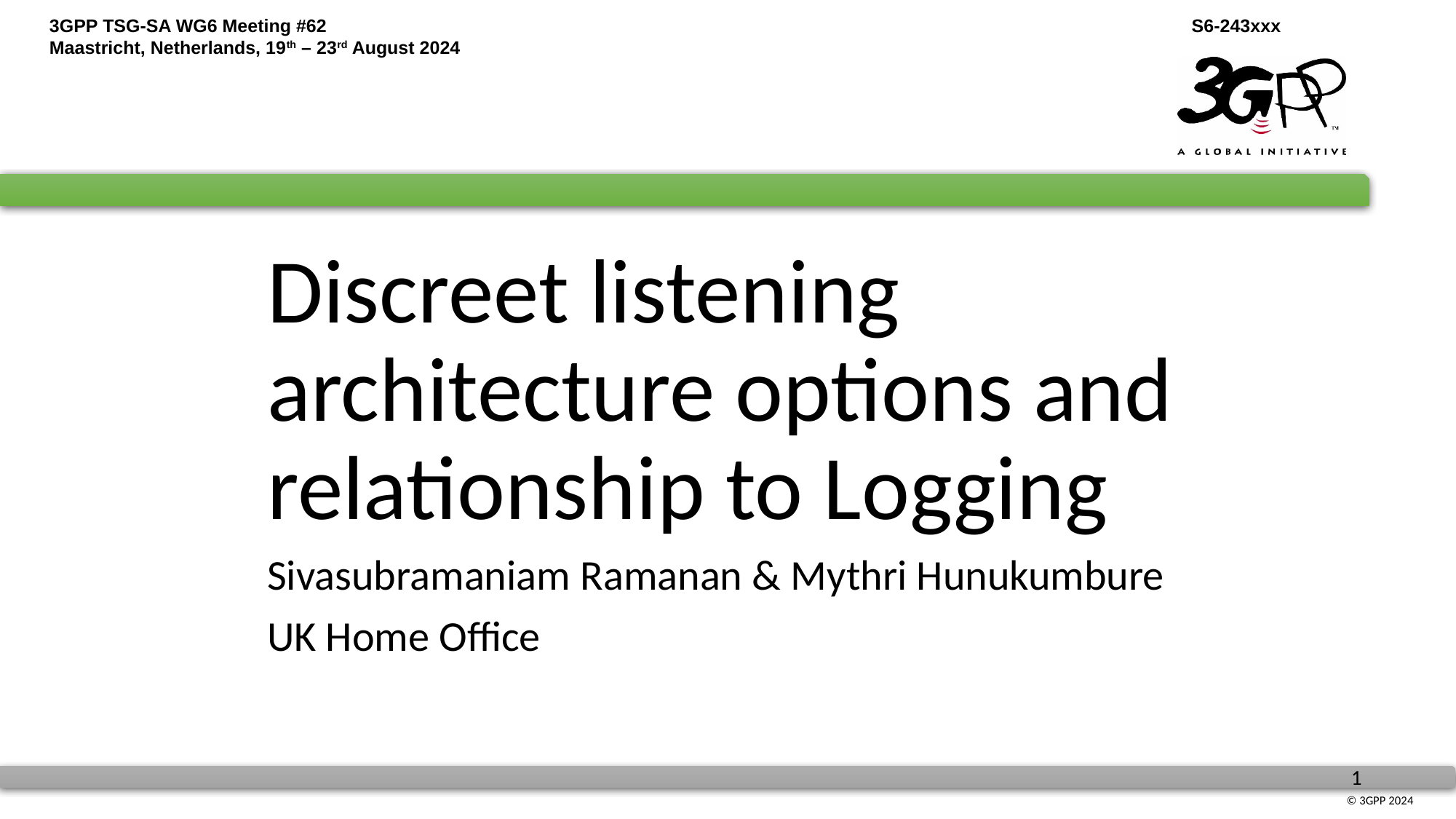

# Discreet listening architecture options and relationship to Logging
Sivasubramaniam Ramanan & Mythri Hunukumbure
UK Home Office